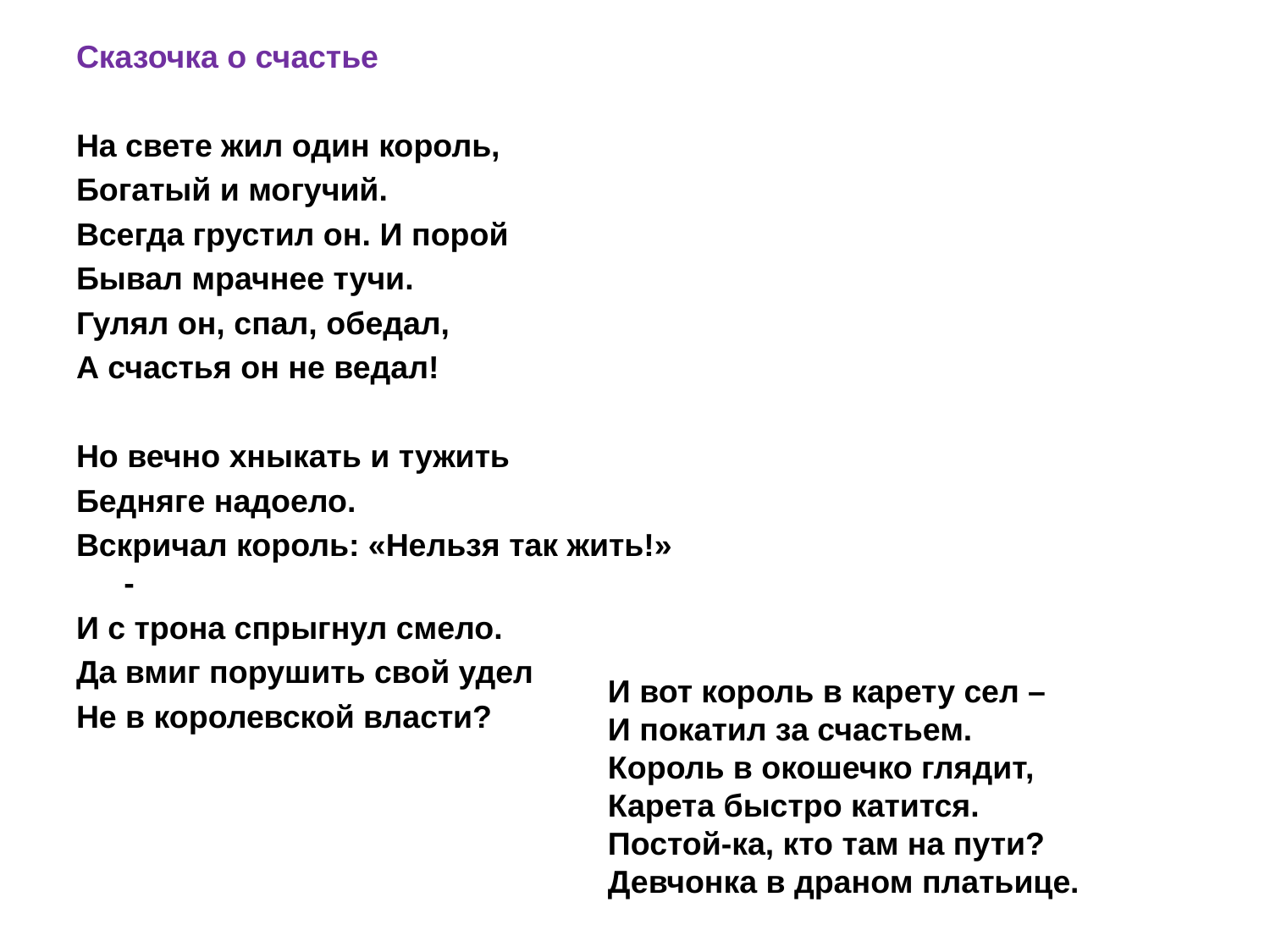

Сказочка о счастье

На свете жил один король,
Богатый и могучий.
Всегда грустил он. И порой
Бывал мрачнее тучи.
Гулял он, спал, обедал,
А счастья он не ведал!

Но вечно хныкать и тужить
Бедняге надоело.
Вскричал король: «Нельзя так жить!» -
И с трона спрыгнул смело.
Да вмиг порушить свой удел
Не в королевской власти?

И вот король в карету сел –
И покатил за счастьем.
Король в окошечко глядит,
Карета быстро катится.
Постой-ка, кто там на пути?
Девчонка в драном платьице.